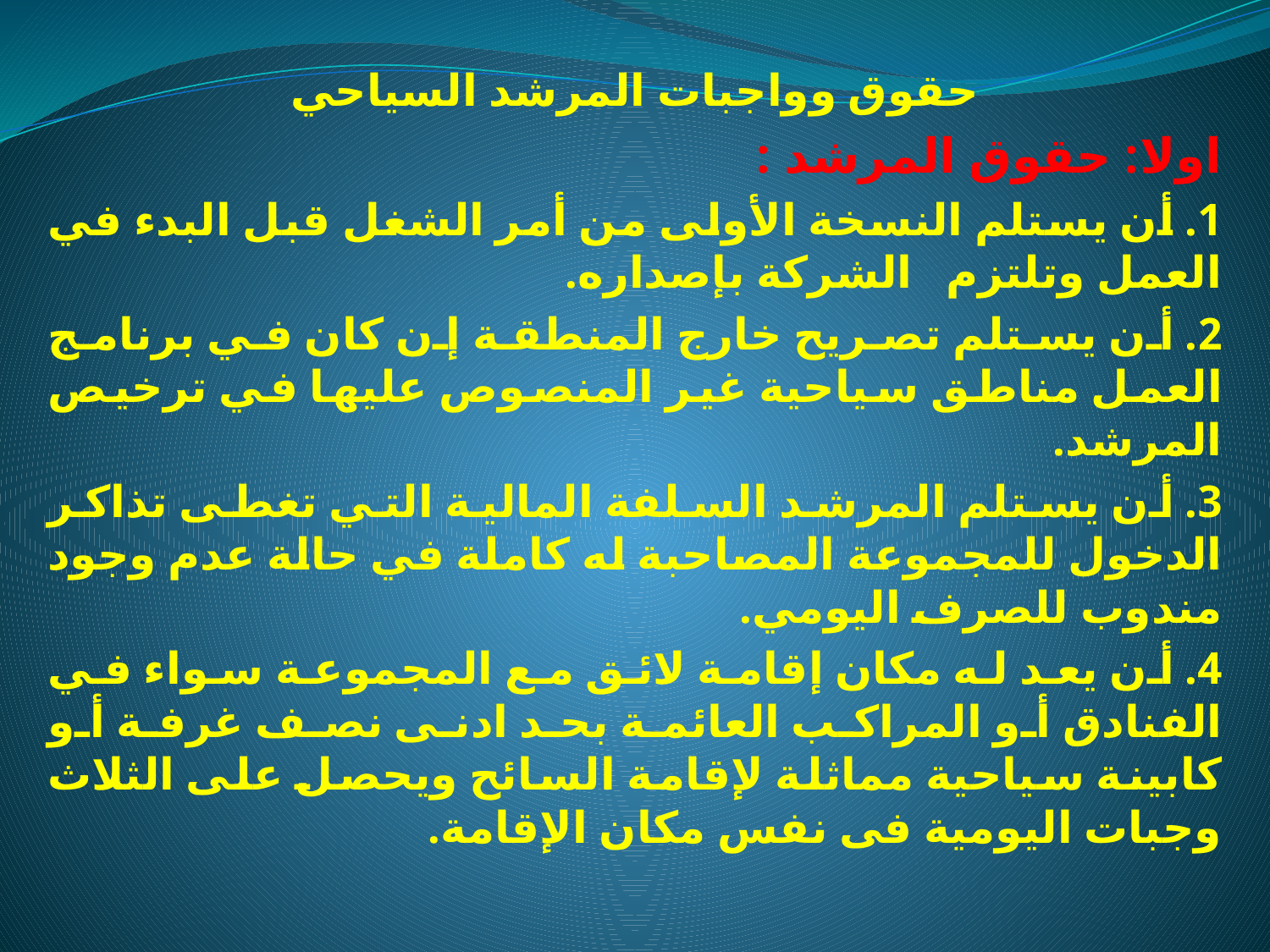

حقوق وواجبات المرشد السياحي
اولا: حقوق المرشد :
1. أن يستلم النسخة الأولى من أمر الشغل قبل البدء في العمل وتلتزم   الشركة بإصداره.
2. أن يستلم تصريح خارج المنطقة إن كان في برنامج العمل مناطق سياحية غير المنصوص عليها في ترخيص المرشد.
3. أن يستلم المرشد السلفة المالية التي تغطى تذاكر الدخول للمجموعة المصاحبة له كاملة في حالة عدم وجود مندوب للصرف اليومي.
4. أن يعد له مكان إقامة لائق مع المجموعة سواء في الفنادق أو المراكب العائمة بحد ادنى نصف غرفة أو كابينة سياحية مماثلة لإقامة السائح ويحصل على الثلاث وجبات اليومية فى نفس مكان الإقامة.